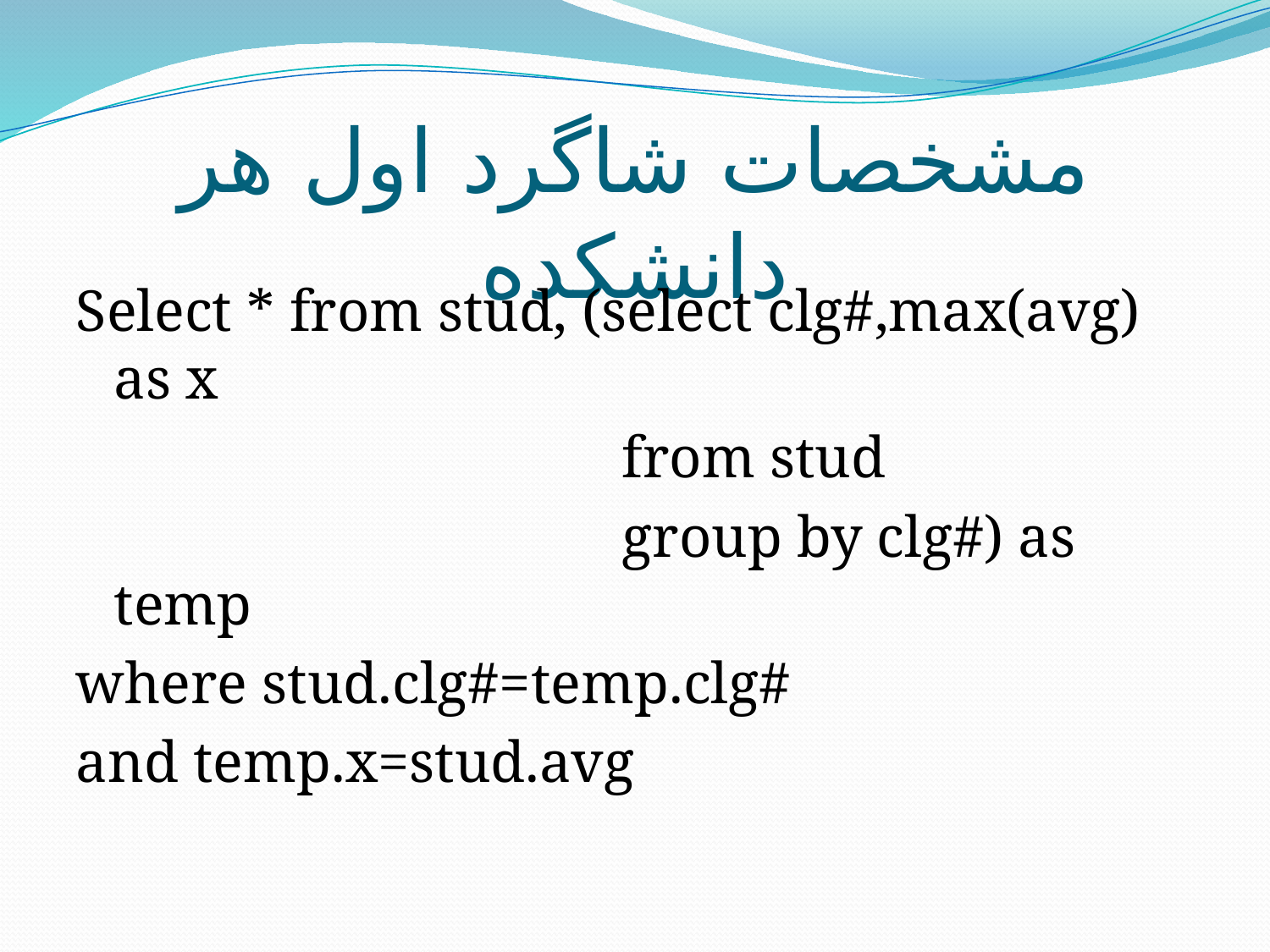

# مشخصات شاگرد اول هر دانشکده
Select * from stud, (select clg#,max(avg) as x
					from stud
					group by clg#) as temp
where stud.clg#=temp.clg#
and temp.x=stud.avg